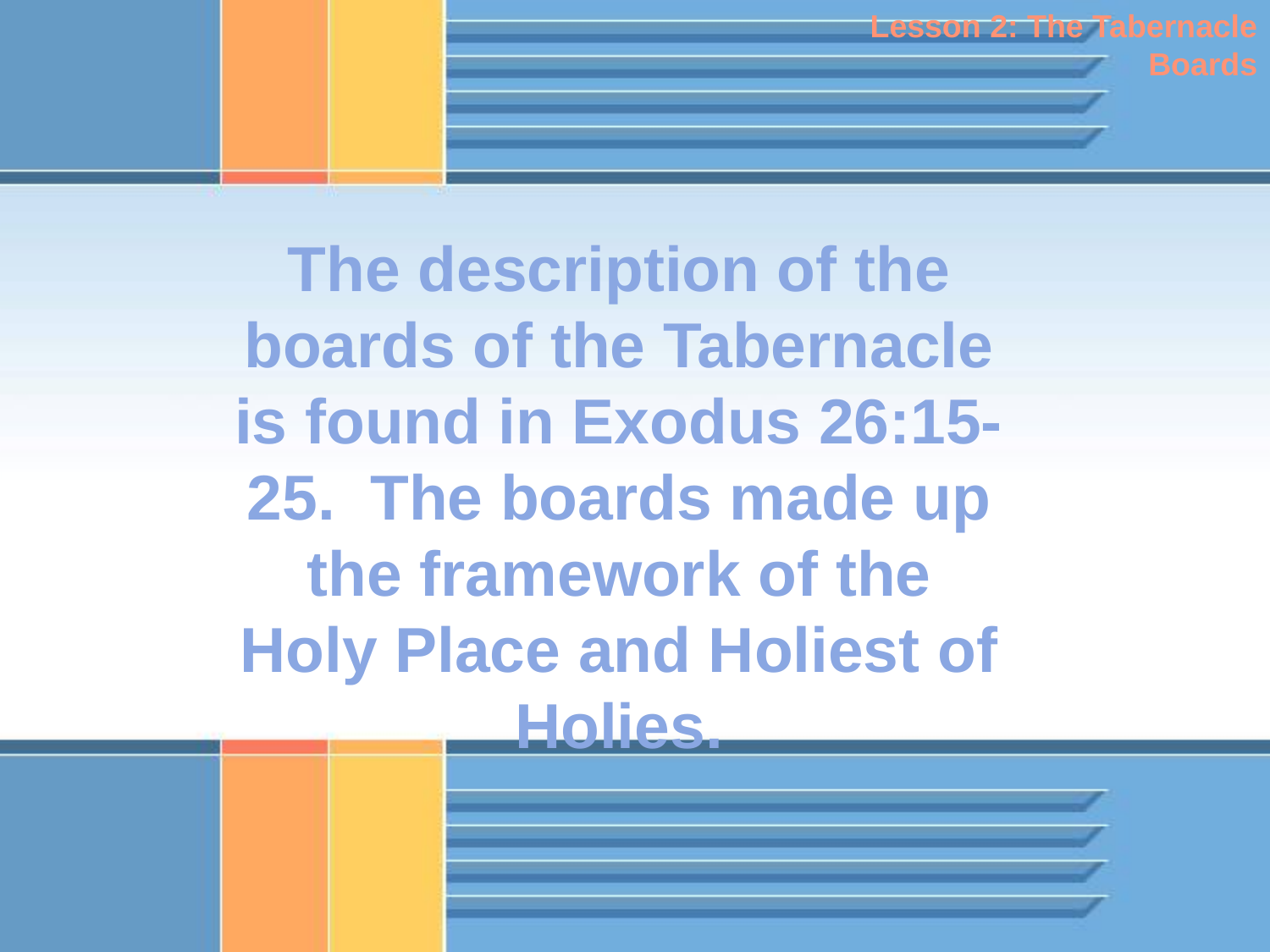

Lesson 2: The Tabernacle Boards
The description of the boards of the Tabernacle is found in Exodus 26:15-25.  The boards made up the framework of the Holy Place and Holiest of Holies.